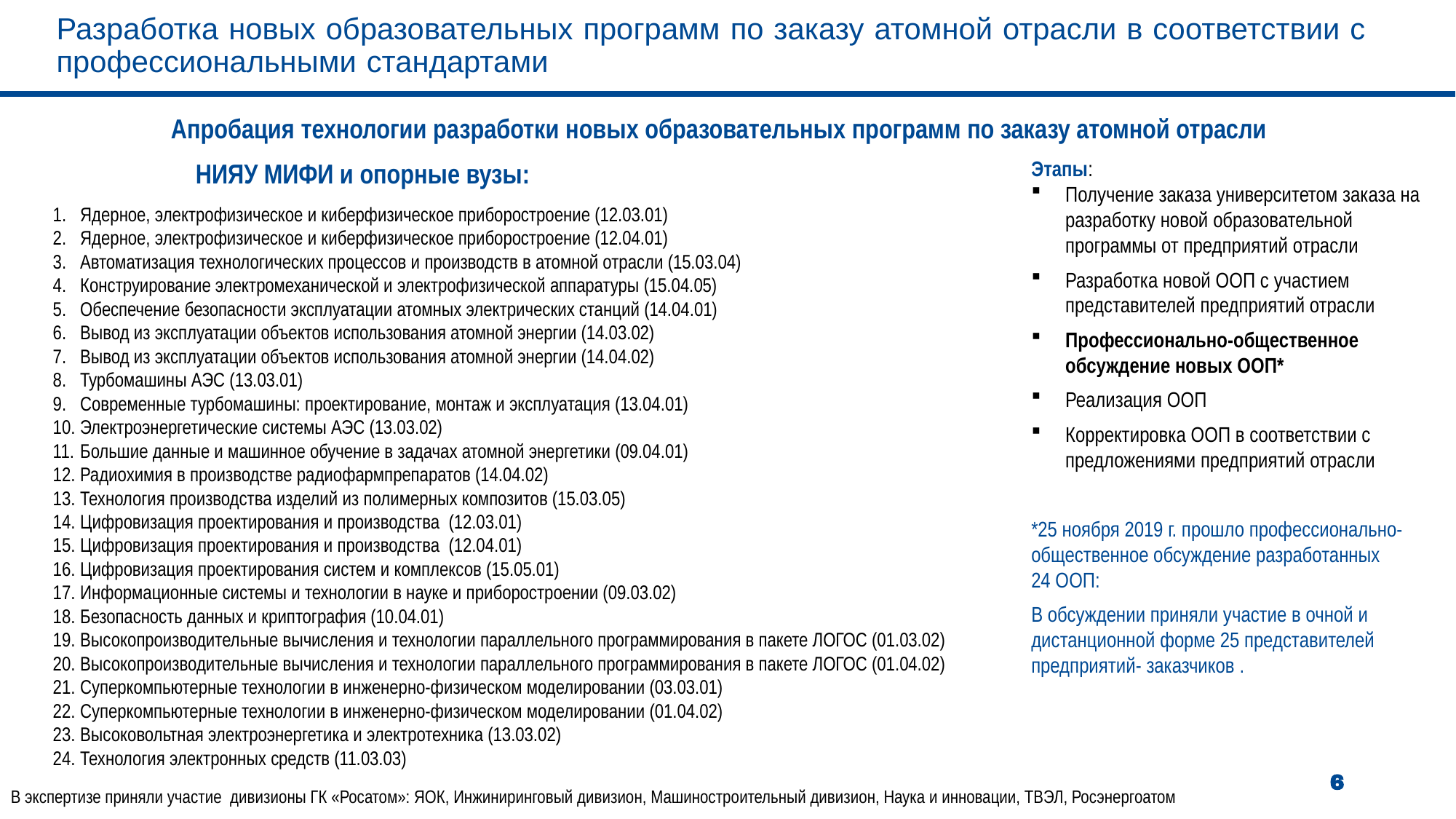

Разработка новых образовательных программ по заказу атомной отрасли в соответствии с профессиональными стандартами
Апробация технологии разработки новых образовательных программ по заказу атомной отрасли
Этапы:
Получение заказа университетом заказа на разработку новой образовательной программы от предприятий отрасли
Разработка новой ООП с участием представителей предприятий отрасли
Профессионально-общественное обсуждение новых ООП*
Реализация ООП
Корректировка ООП в соответствии с предложениями предприятий отрасли

*25 ноября 2019 г. прошло профессионально-общественное обсуждение разработанных
24 ООП:
В обсуждении приняли участие в очной и дистанционной форме 25 представителей предприятий- заказчиков .
НИЯУ МИФИ и опорные вузы:
Ядерное, электрофизическое и киберфизическое приборостроение (12.03.01)
Ядерное, электрофизическое и киберфизическое приборостроение (12.04.01)
Автоматизация технологических процессов и производств в атомной отрасли (15.03.04)
Конструирование электромеханической и электрофизической аппаратуры (15.04.05)
Обеспечение безопасности эксплуатации атомных электрических станций (14.04.01)
Вывод из эксплуатации объектов использования атомной энергии (14.03.02)
Вывод из эксплуатации объектов использования атомной энергии (14.04.02)
Турбомашины АЭС (13.03.01)
Современные турбомашины: проектирование, монтаж и эксплуатация (13.04.01)
Электроэнергетические системы АЭС (13.03.02)
Большие данные и машинное обучение в задачах атомной энергетики (09.04.01)
Радиохимия в производстве радиофармпрепаратов (14.04.02)
Технология производства изделий из полимерных композитов (15.03.05)
Цифровизация проектирования и производства  (12.03.01)
Цифровизация проектирования и производства  (12.04.01)
Цифровизация проектирования систем и комплексов (15.05.01)
Информационные системы и технологии в науке и приборостроении (09.03.02)
Безопасность данных и криптография (10.04.01)
Высокопроизводительные вычисления и технологии параллельного программирования в пакете ЛОГОС (01.03.02)
Высокопроизводительные вычисления и технологии параллельного программирования в пакете ЛОГОС (01.04.02)
Суперкомпьютерные технологии в инженерно-физическом моделировании (03.03.01)
Суперкомпьютерные технологии в инженерно-физическом моделировании (01.04.02)
Высоковольтная электроэнергетика и электротехника (13.03.02)
Технология электронных средств (11.03.03)
6
В экспертизе приняли участие  дивизионы ГК «Росатом»: ЯОК, Инжиниринговый дивизион, Машиностроительный дивизион, Наука и инновации, ТВЭЛ, Росэнергоатом